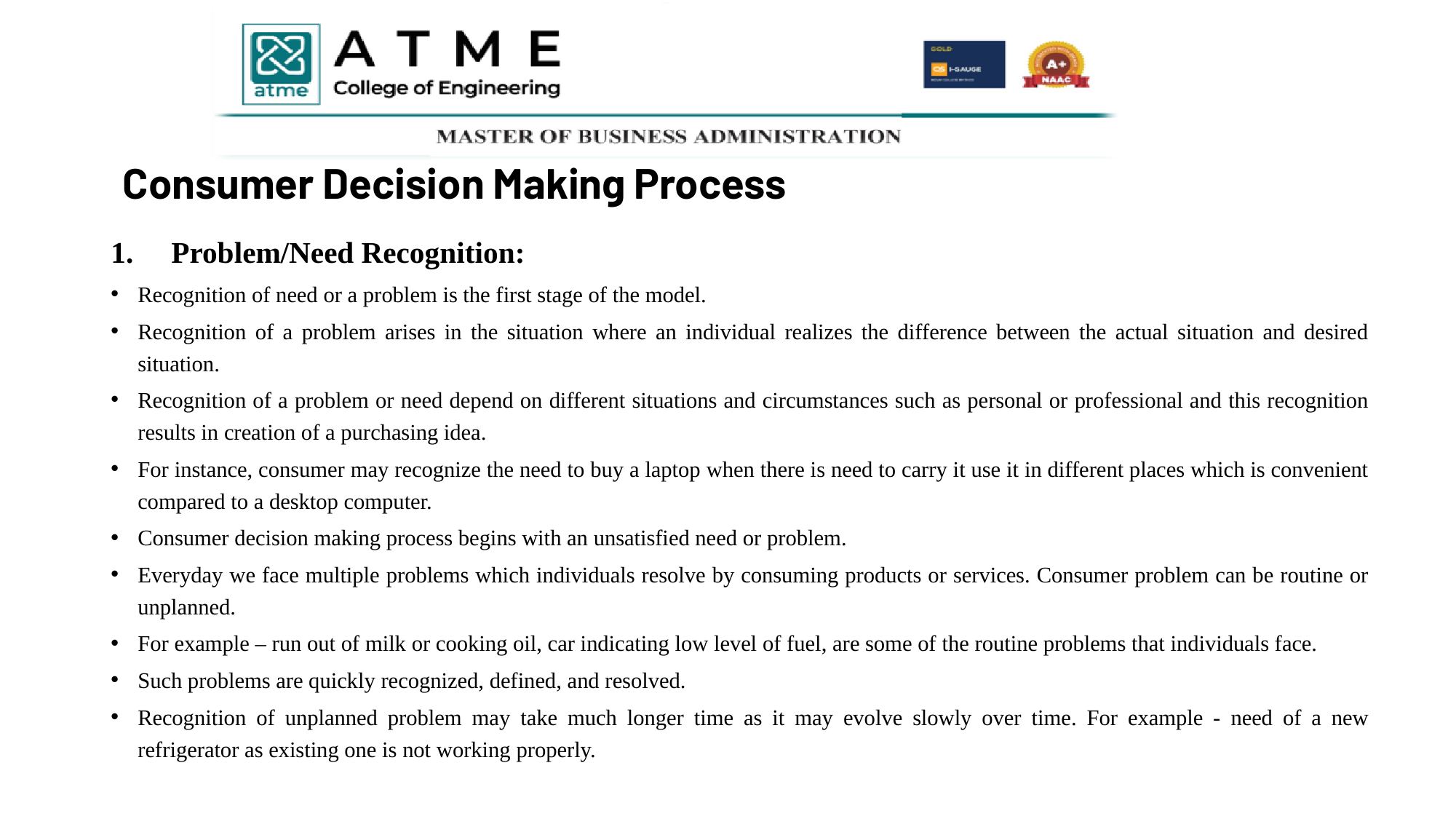

# Consumer Decision Making Process
Problem/Need Recognition:
Recognition of need or a problem is the first stage of the model.
Recognition of a problem arises in the situation where an individual realizes the difference between the actual situation and desired situation.
Recognition of a problem or need depend on different situations and circumstances such as personal or professional and this recognition results in creation of a purchasing idea.
For instance, consumer may recognize the need to buy a laptop when there is need to carry it use it in different places which is convenient compared to a desktop computer.
Consumer decision making process begins with an unsatisfied need or problem.
Everyday we face multiple problems which individuals resolve by consuming products or services. Consumer problem can be routine or unplanned.
For example – run out of milk or cooking oil, car indicating low level of fuel, are some of the routine problems that individuals face.
Such problems are quickly recognized, defined, and resolved.
Recognition of unplanned problem may take much longer time as it may evolve slowly over time. For example - need of a new refrigerator as existing one is not working properly.